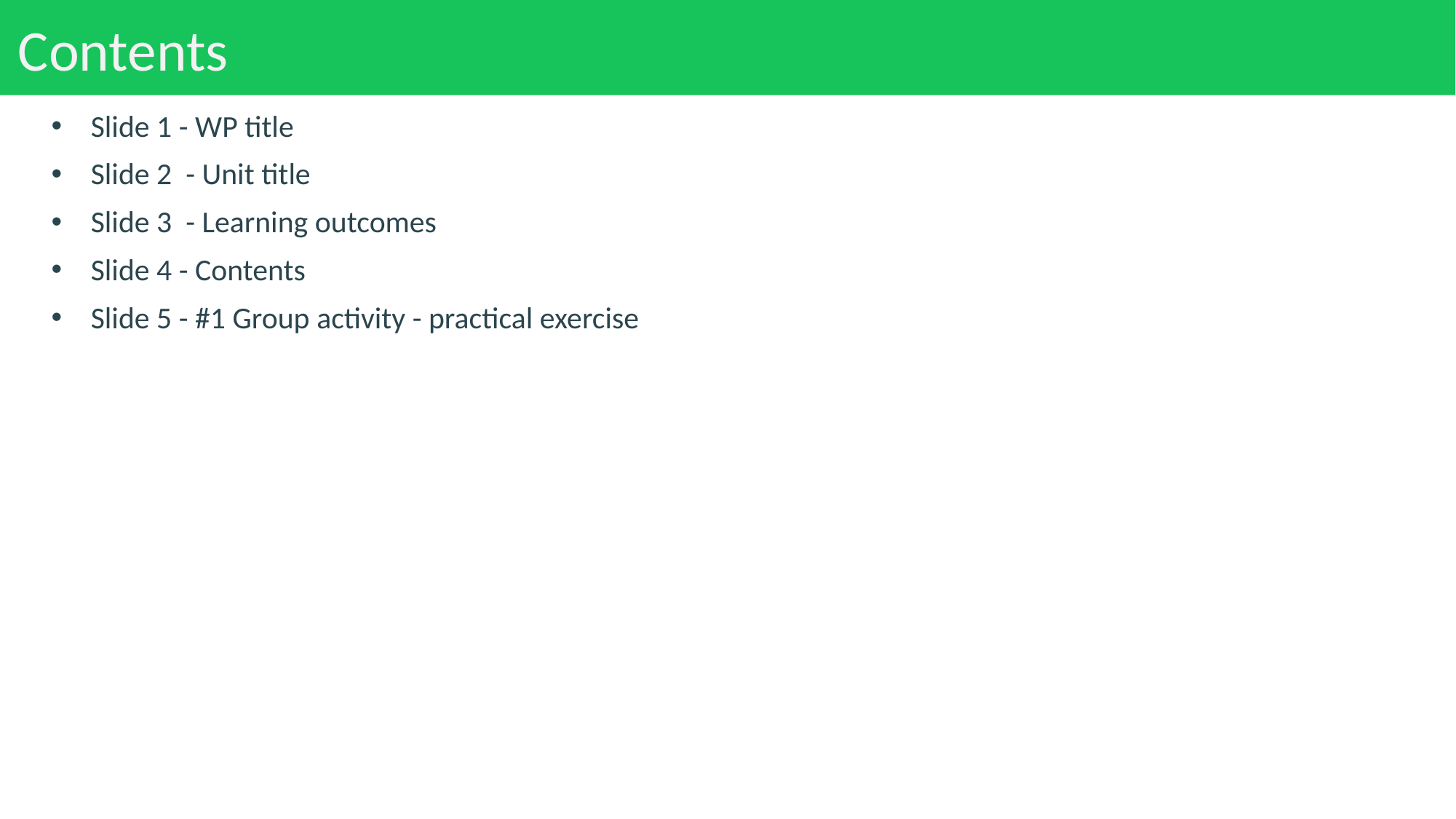

# Contents
Slide 1 - WP title
Slide 2  - Unit title
Slide 3  - Learning outcomes
Slide 4 - Contents
Slide 5 - #1 Group activity - practical exercise